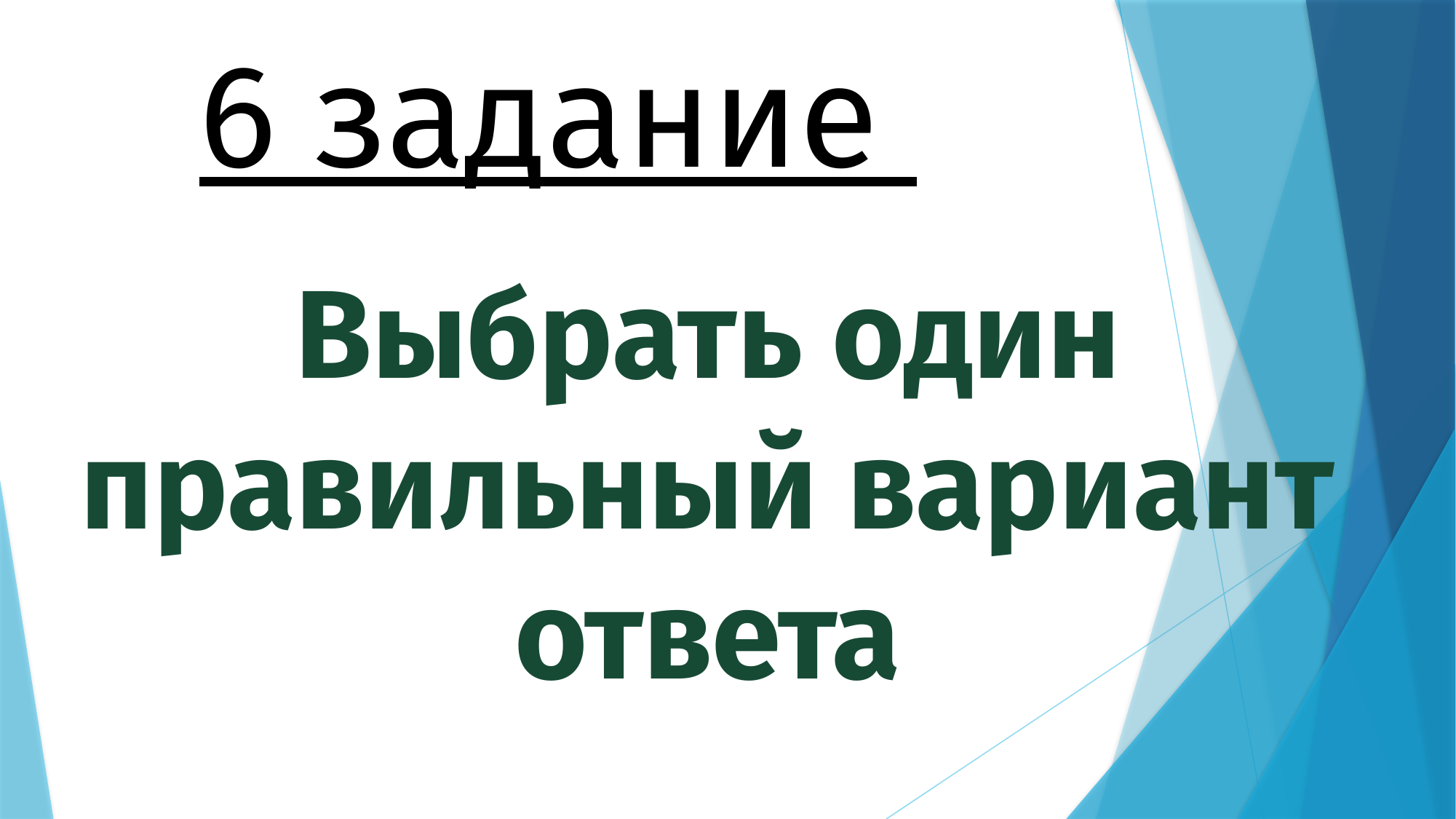

# 6 задание
Выбрать один правильный вариант ответа